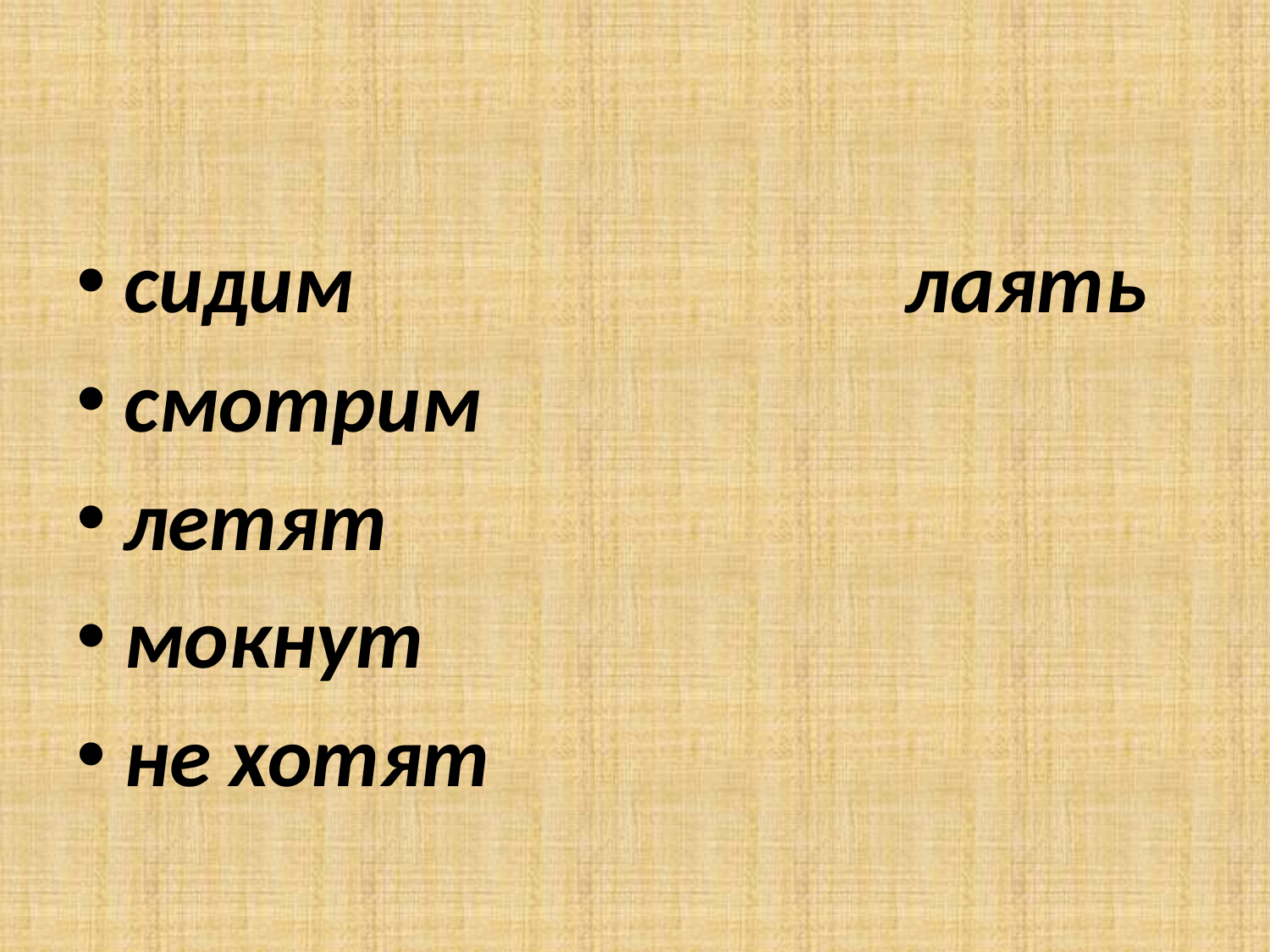

#
сидим                             лаять
смотрим
летят
мокнут
не хотят